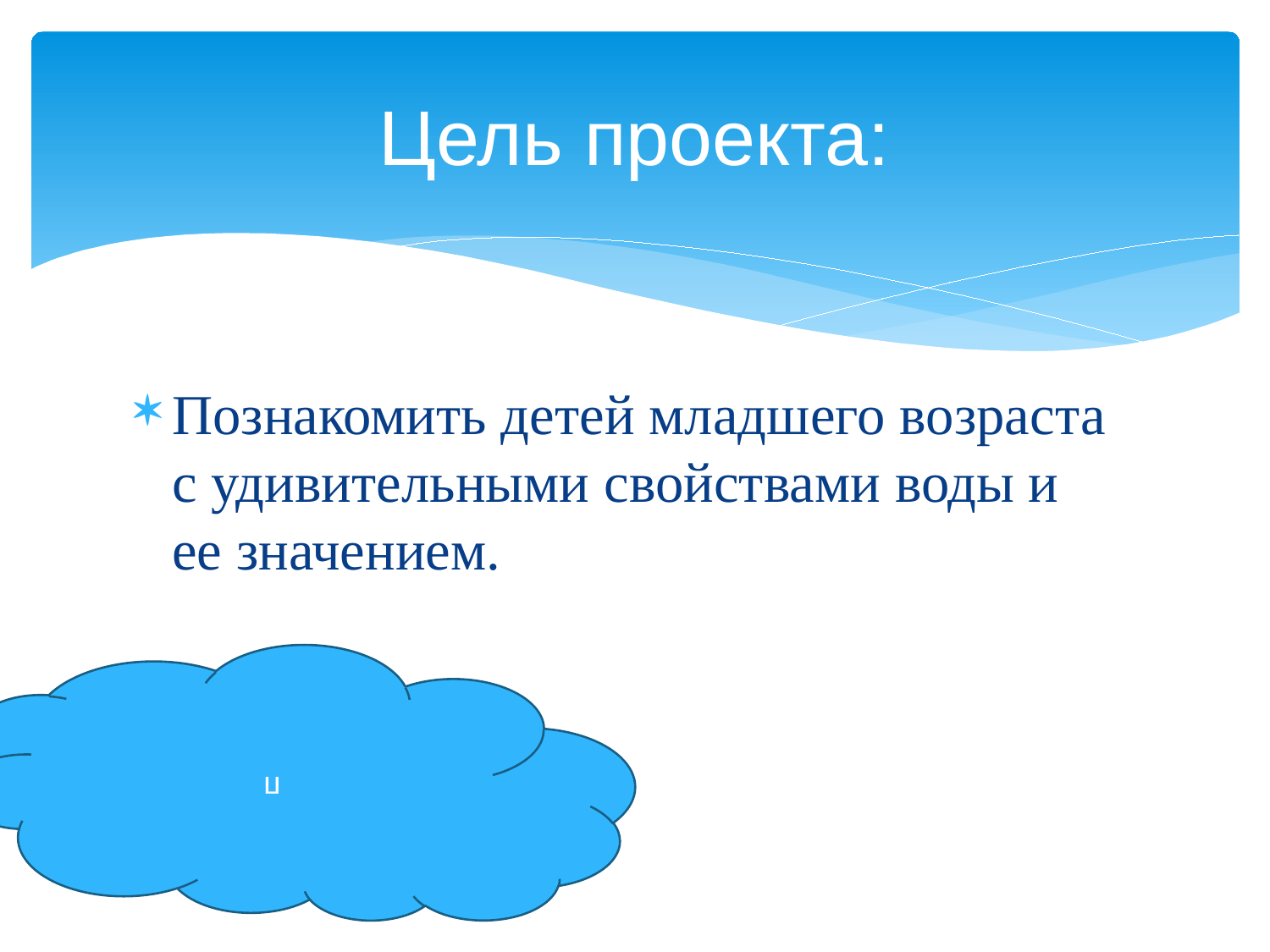

# Цель проекта:
Познакомить детей младшего возраста с удивительными свойствами воды и  ее значением.
п